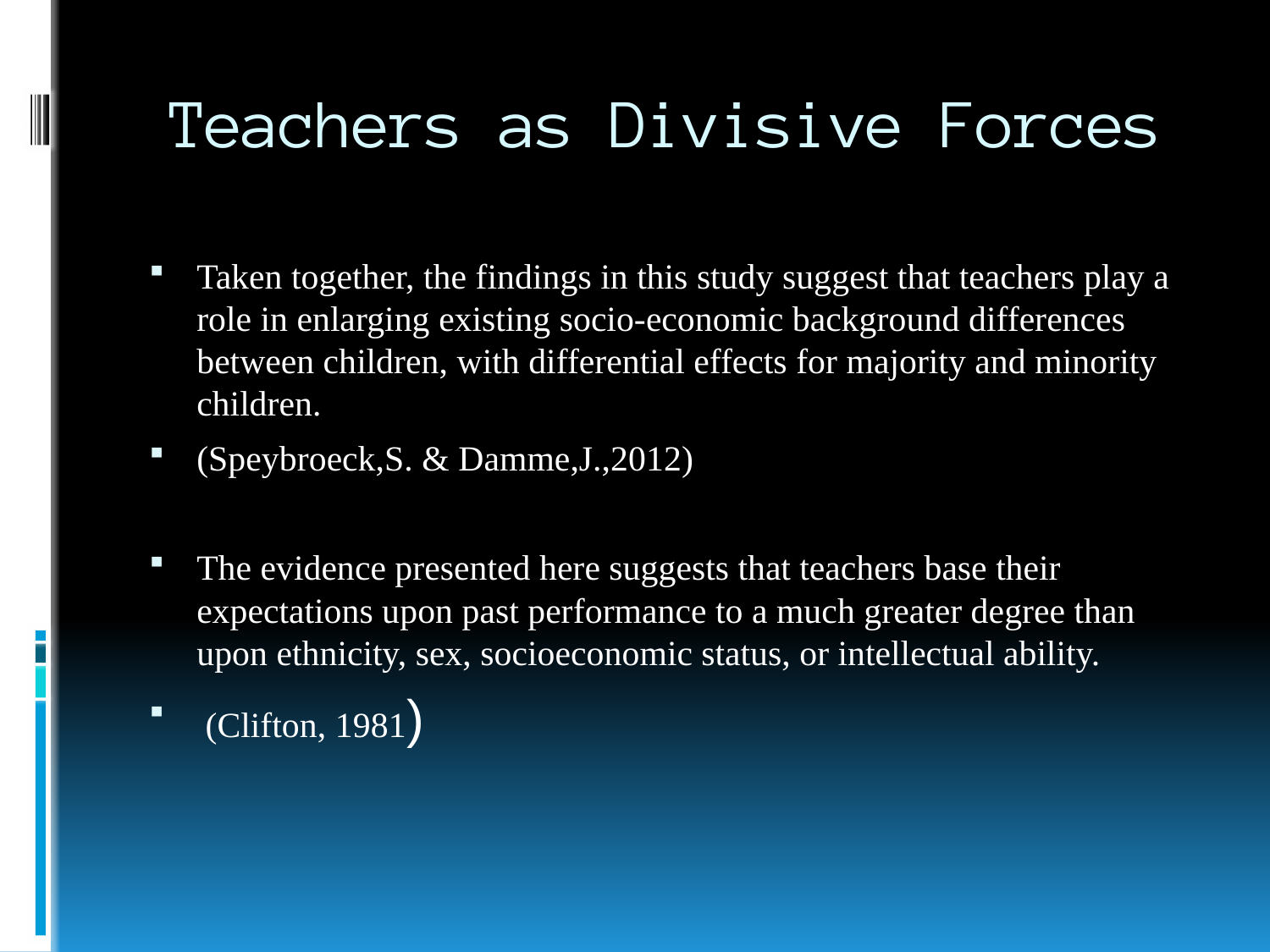

# Teachers as Divisive Forces
Taken together, the findings in this study suggest that teachers play a role in enlarging existing socio-economic background differences between children, with differential effects for majority and minority children.
(Speybroeck,S. & Damme,J.,2012)

The evidence presented here suggests that teachers base their expectations upon past performance to a much greater degree than upon ethnicity, sex, socioeconomic status, or intellectual ability.
 (Clifton, 1981)